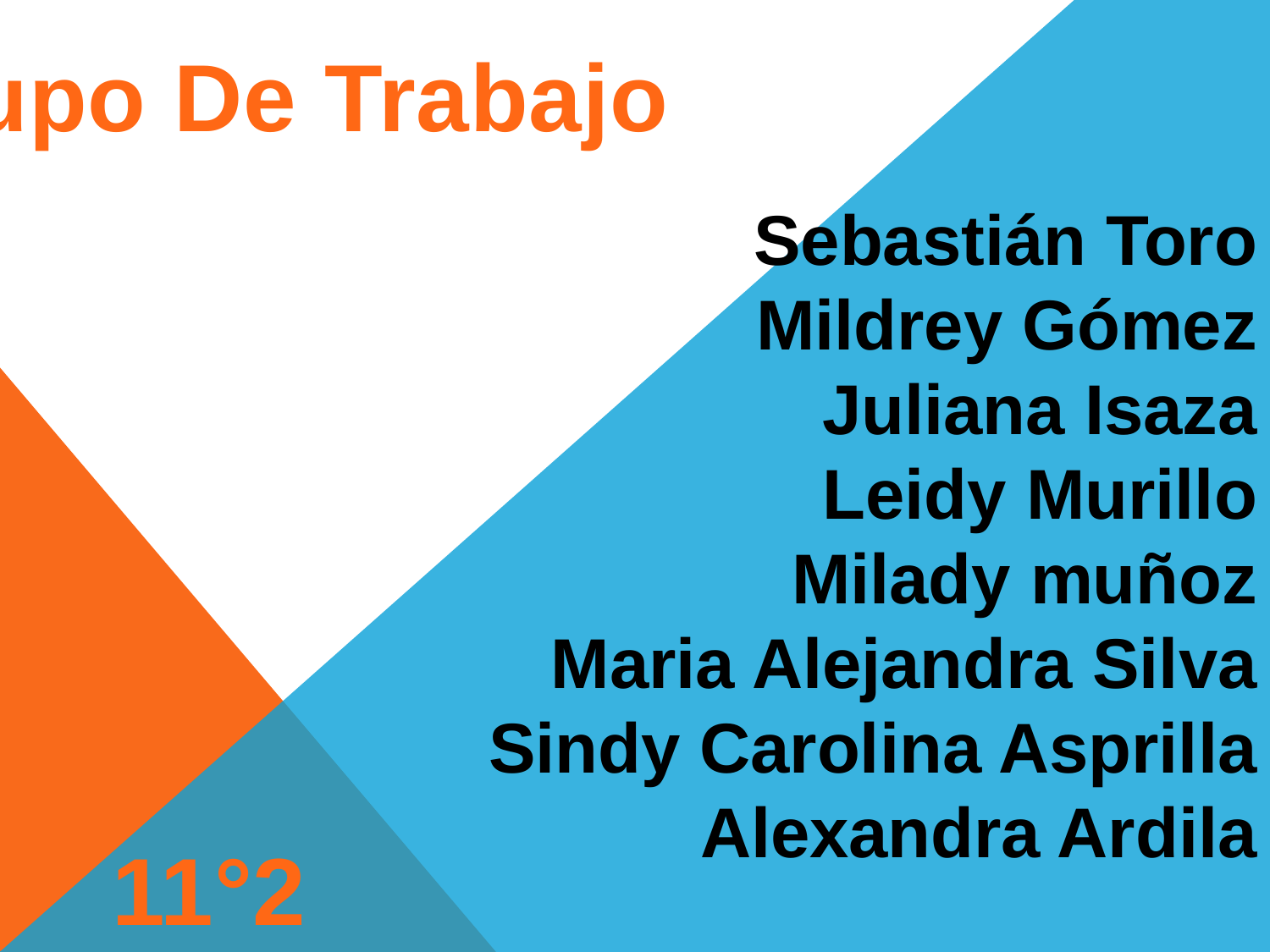

Grupo De Trabajo
Sebastián Toro
Mildrey Gómez
Juliana Isaza
Leidy Murillo
Milady muñoz
Maria Alejandra Silva
Sindy Carolina Asprilla
Alexandra Ardila
11°2